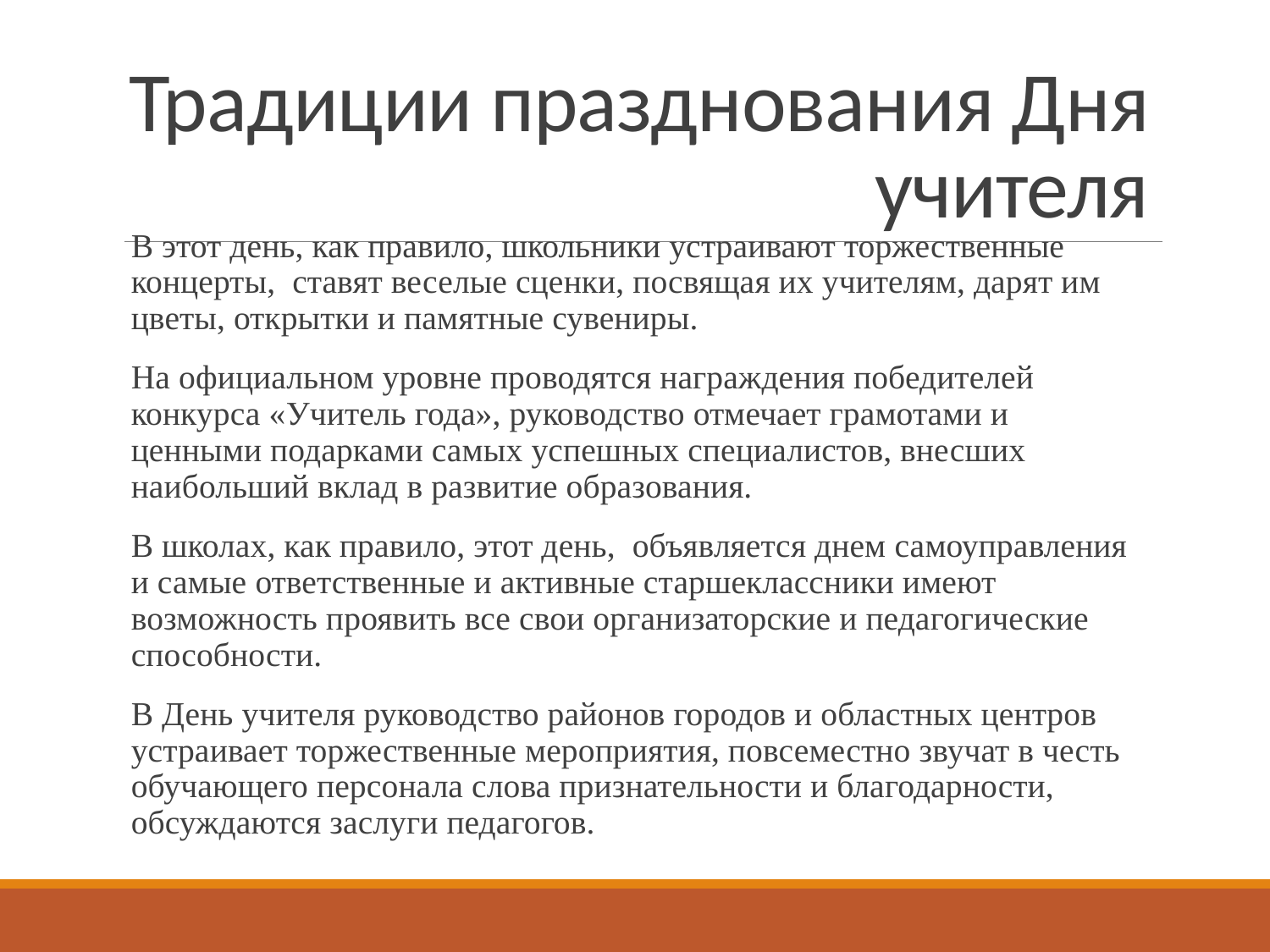

# Традиции празднования Дня учителя
В этот день, как правило, школьники устраивают торжественные концерты,  ставят веселые сценки, посвящая их учителям, дарят им цветы, открытки и памятные сувениры.
На официальном уровне проводятся награждения победителей конкурса «Учитель года», руководство отмечает грамотами и ценными подарками самых успешных специалистов, внесших наибольший вклад в развитие образования.
В школах, как правило, этот день,  объявляется днем самоуправления и самые ответственные и активные старшеклассники имеют возможность проявить все свои организаторские и педагогические способности.
В День учителя руководство районов городов и областных центров устраивает торжественные мероприятия, повсеместно звучат в честь обучающего персонала слова признательности и благодарности, обсуждаются заслуги педагогов.